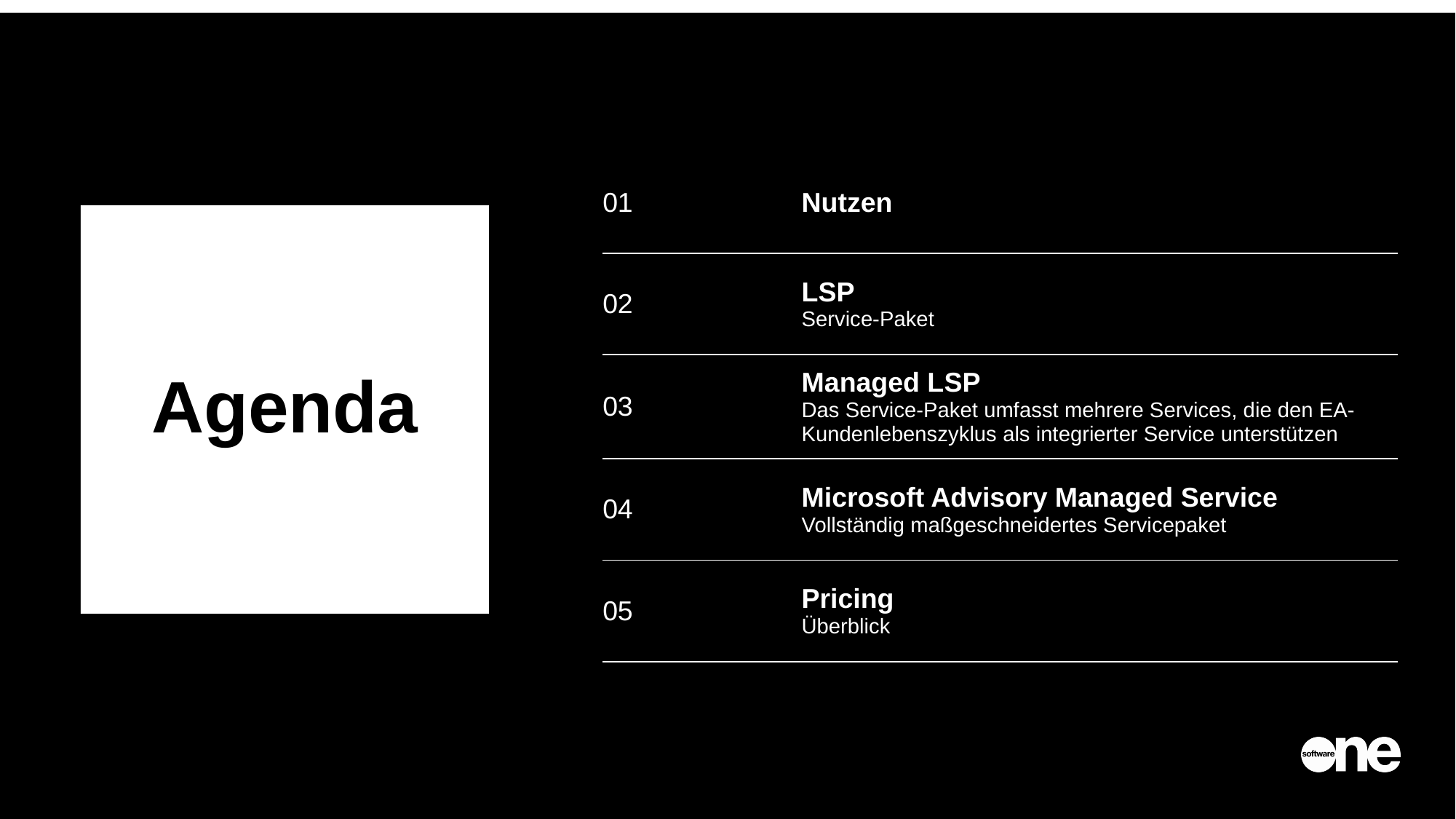

| 01 | Nutzen |
| --- | --- |
| 02 | LSP Service-Paket |
| 03 | Managed LSP Das Service-Paket umfasst mehrere Services, die den EA-Kundenlebenszyklus als integrierter Service unterstützen |
| 04 | Microsoft Advisory Managed Service Vollständig maßgeschneidertes Servicepaket |
| 05 | Pricing Überblick |
# Agenda